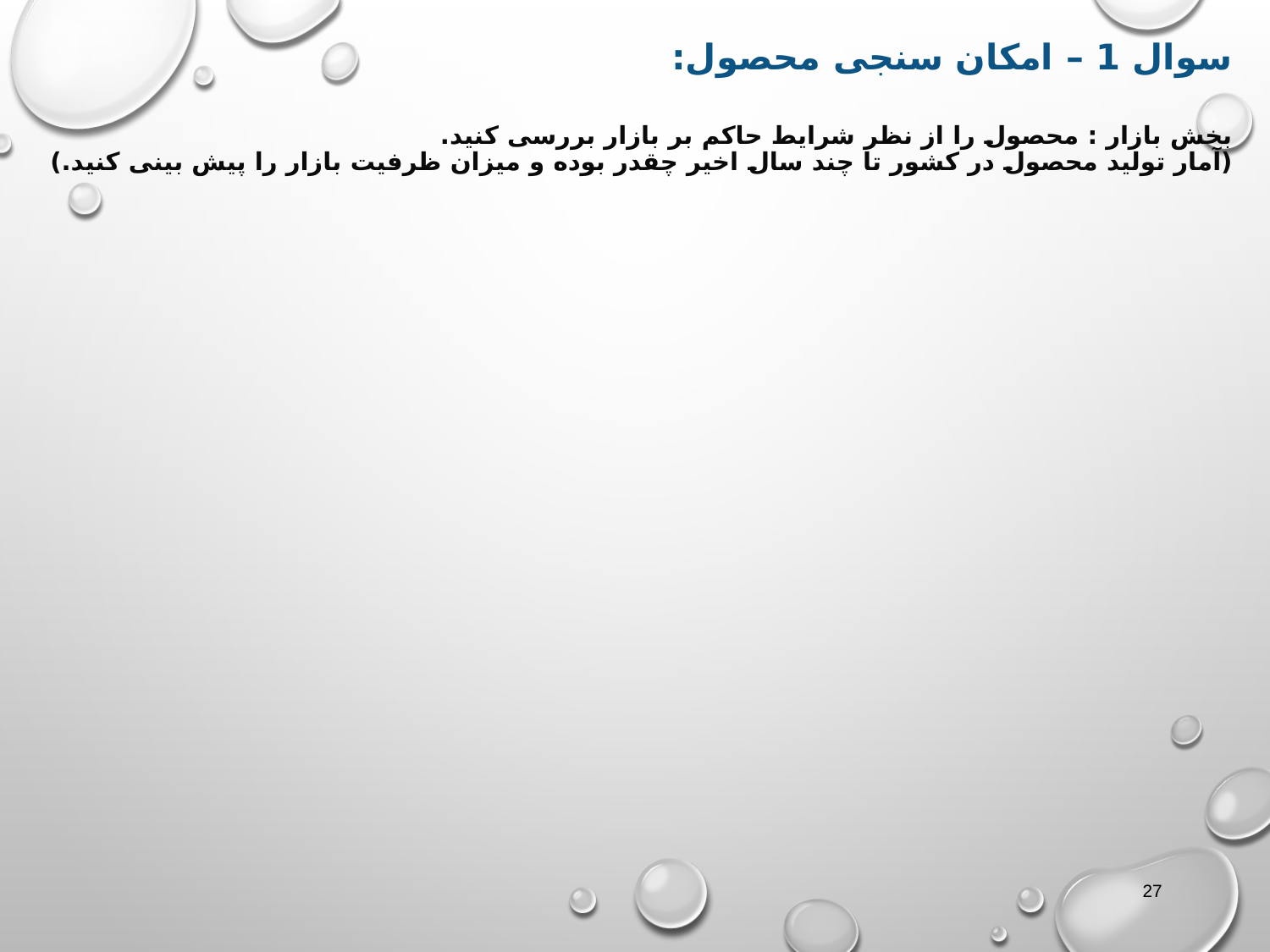

# سوال 1 – امکان سنجی محصول: بخش بازار : محصول را از نظر شرایط حاکم بر بازار بررسی کنید.(آمار تولید محصول در کشور تا چند سال اخیر چقدر بوده و میزان ظرفیت بازار را پیش بینی کنید.)

27